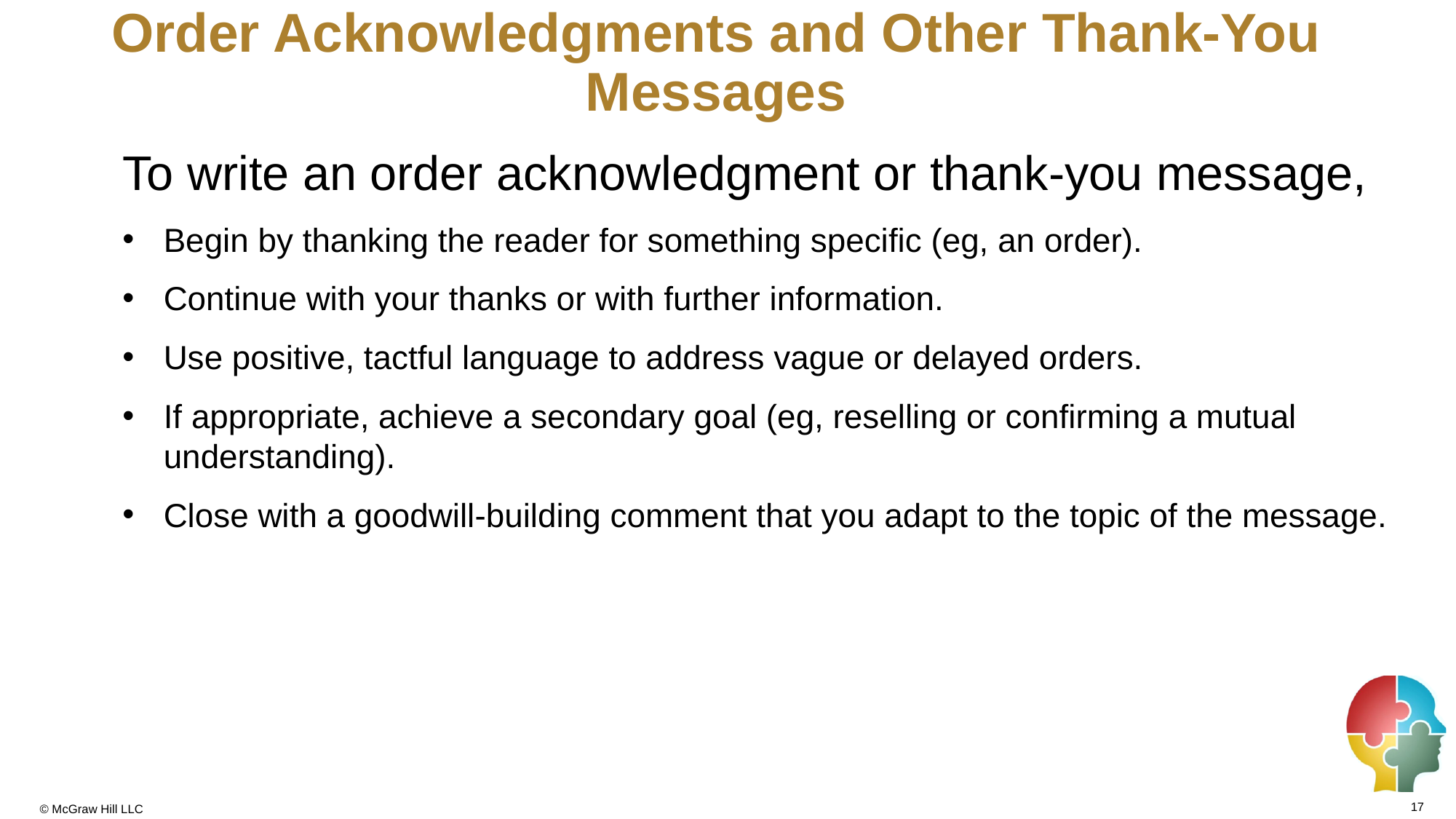

# Order Acknowledgments and Other Thank-You Messages
To write an order acknowledgment or thank-you message,
Begin by thanking the reader for something specific (eg, an order).
Continue with your thanks or with further information.
Use positive, tactful language to address vague or delayed orders.
If appropriate, achieve a secondary goal (eg, reselling or confirming a mutual understanding).
Close with a goodwill-building comment that you adapt to the topic of the message.
17